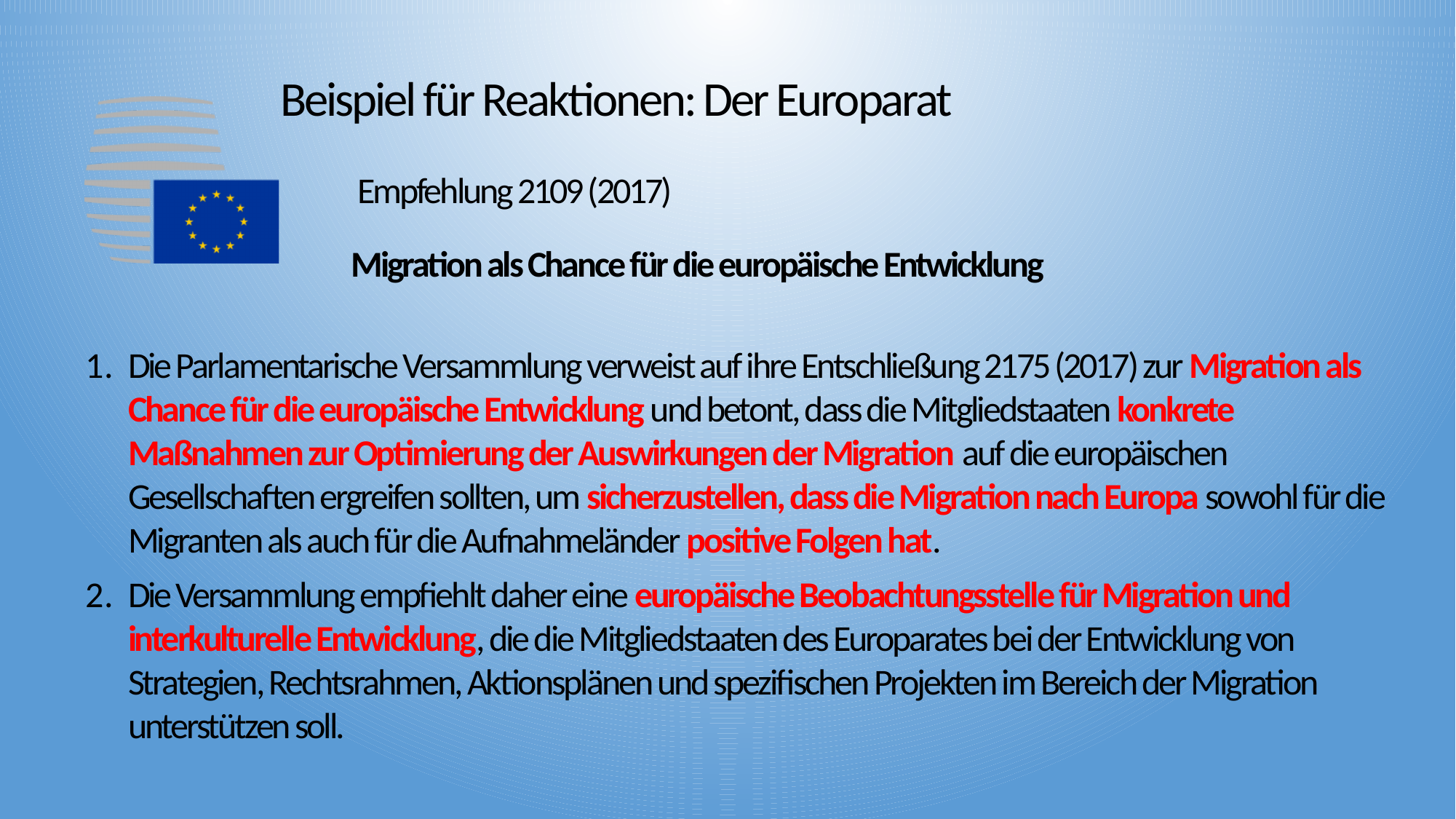

# Beispiel für Reaktionen: Der Europarat

Empfehlung 2109 (2017)

Migration als Chance für die europäische Entwicklung
Die Parlamentarische Versammlung verweist auf ihre Entschließung 2175 (2017) zur Migration als Chance für die europäische Entwicklung und betont, dass die Mitgliedstaaten konkrete Maßnahmen zur Optimierung der Auswirkungen der Migration auf die europäischen Gesellschaften ergreifen sollten, um sicherzustellen, dass die Migration nach Europa sowohl für die Migranten als auch für die Aufnahmeländer positive Folgen hat.
Die Versammlung empfiehlt daher eine europäische Beobachtungsstelle für Migration und interkulturelle Entwicklung, die die Mitgliedstaaten des Europarates bei der Entwicklung von Strategien, Rechtsrahmen, Aktionsplänen und spezifischen Projekten im Bereich der Migration unterstützen soll.